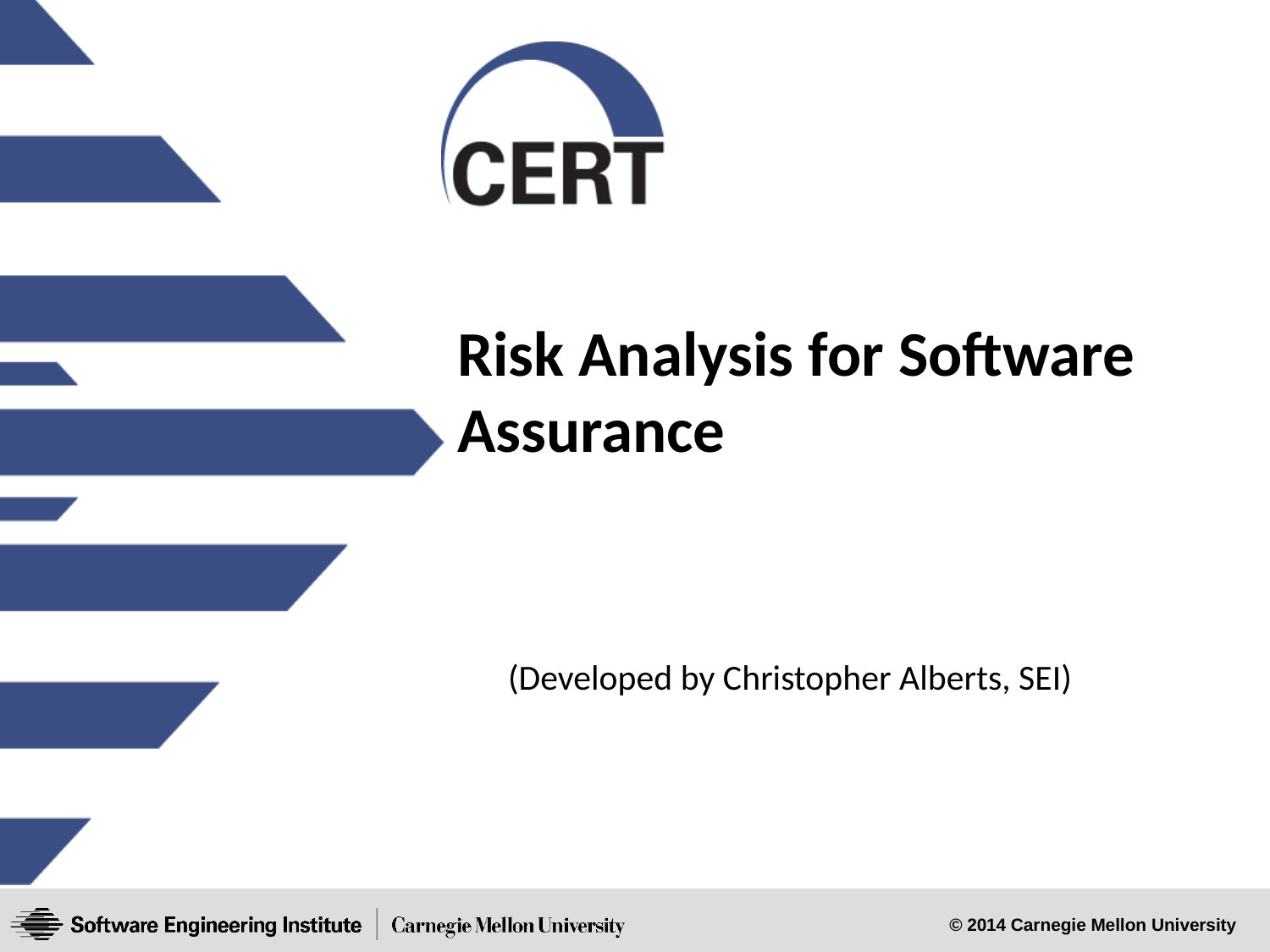

# Risk Analysis for Software Assurance
(Developed by Christopher Alberts, SEI)